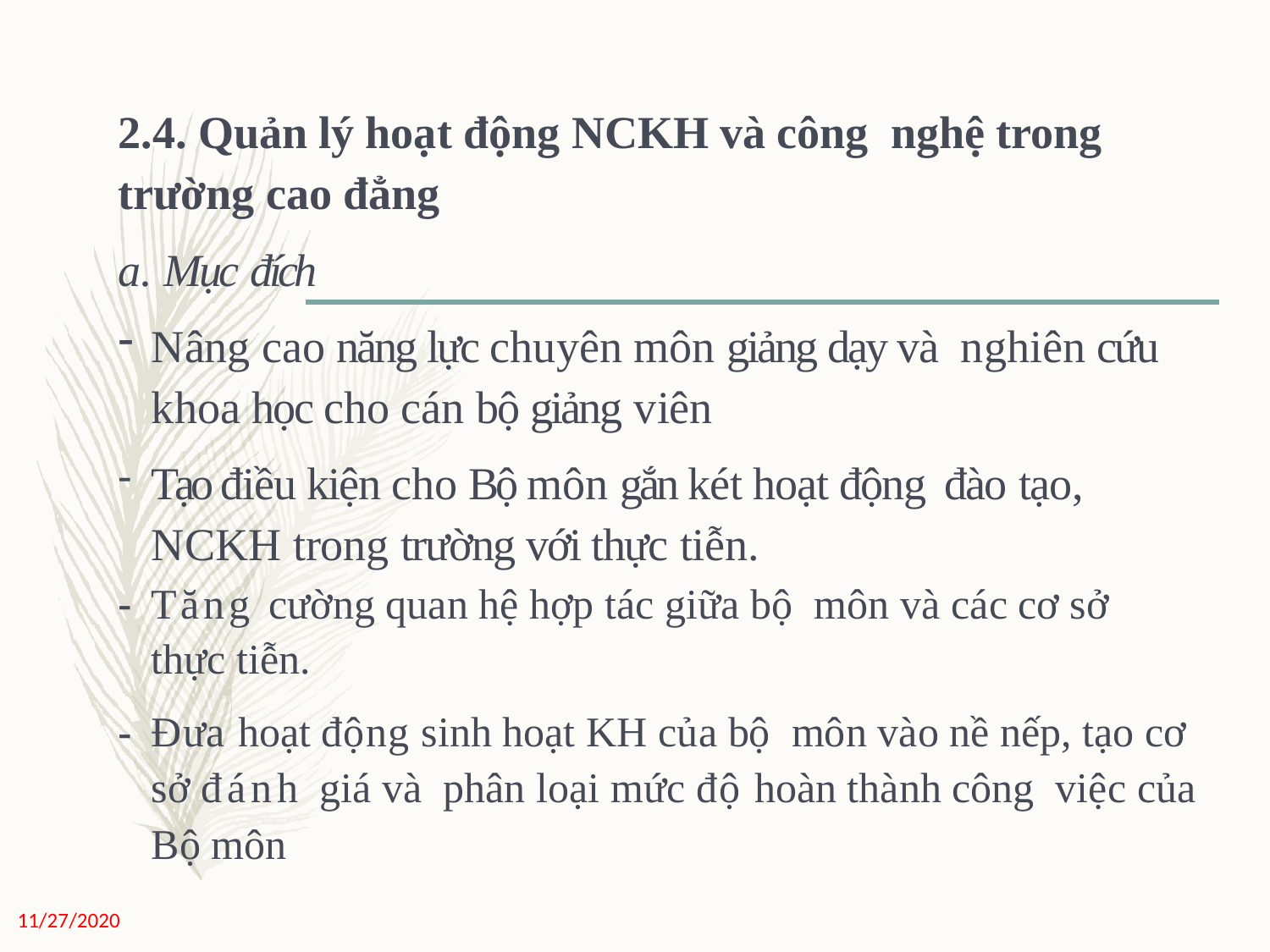

2.4. Quản lý hoạt động NCKH và công  nghệ trong trường cao đẳng
a. Mục đích
Nâng cao năng lực chuyên môn giảng dạy và  nghiên cứu khoa học cho cán bộ giảng viên
Tạo điều kiện cho Bộ môn gắn két hoạt động  đào tạo, NCKH trong trường với thực tiễn.
Tăng cường quan hệ hợp tác giữa bộ  môn và các cơ sở thực tiễn.
Đưa hoạt động sinh hoạt KH của bộ  môn vào nề nếp, tạo cơ sở đánh giá và  phân loại mức độ hoàn thành công  việc của Bộ môn
11/27/2020